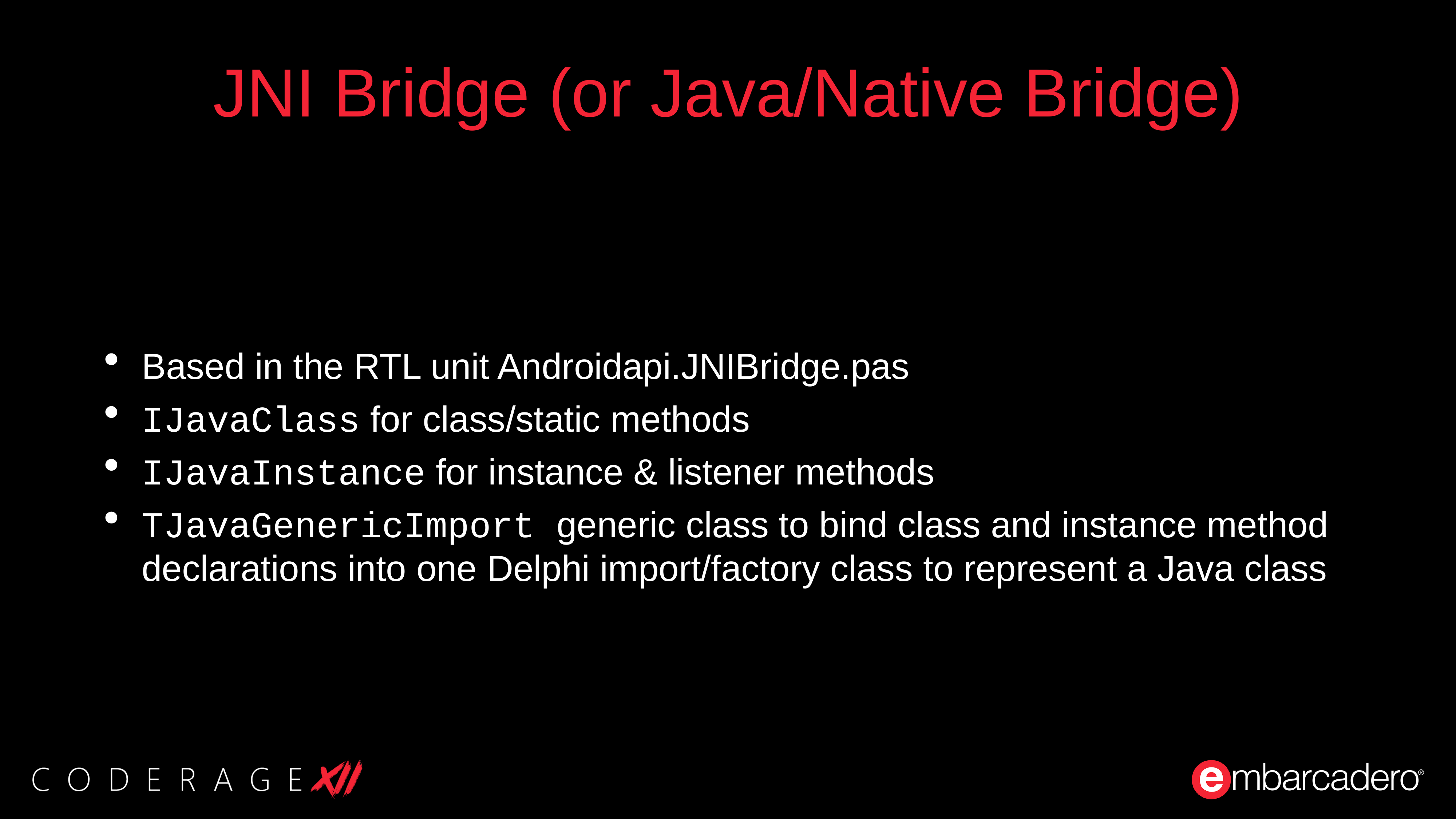

# JNI Bridge (or Java/Native Bridge)
Based in the RTL unit Androidapi.JNIBridge.pas
IJavaClass for class/static methods
IJavaInstance for instance & listener methods
TJavaGenericImport generic class to bind class and instance method declarations into one Delphi import/factory class to represent a Java class